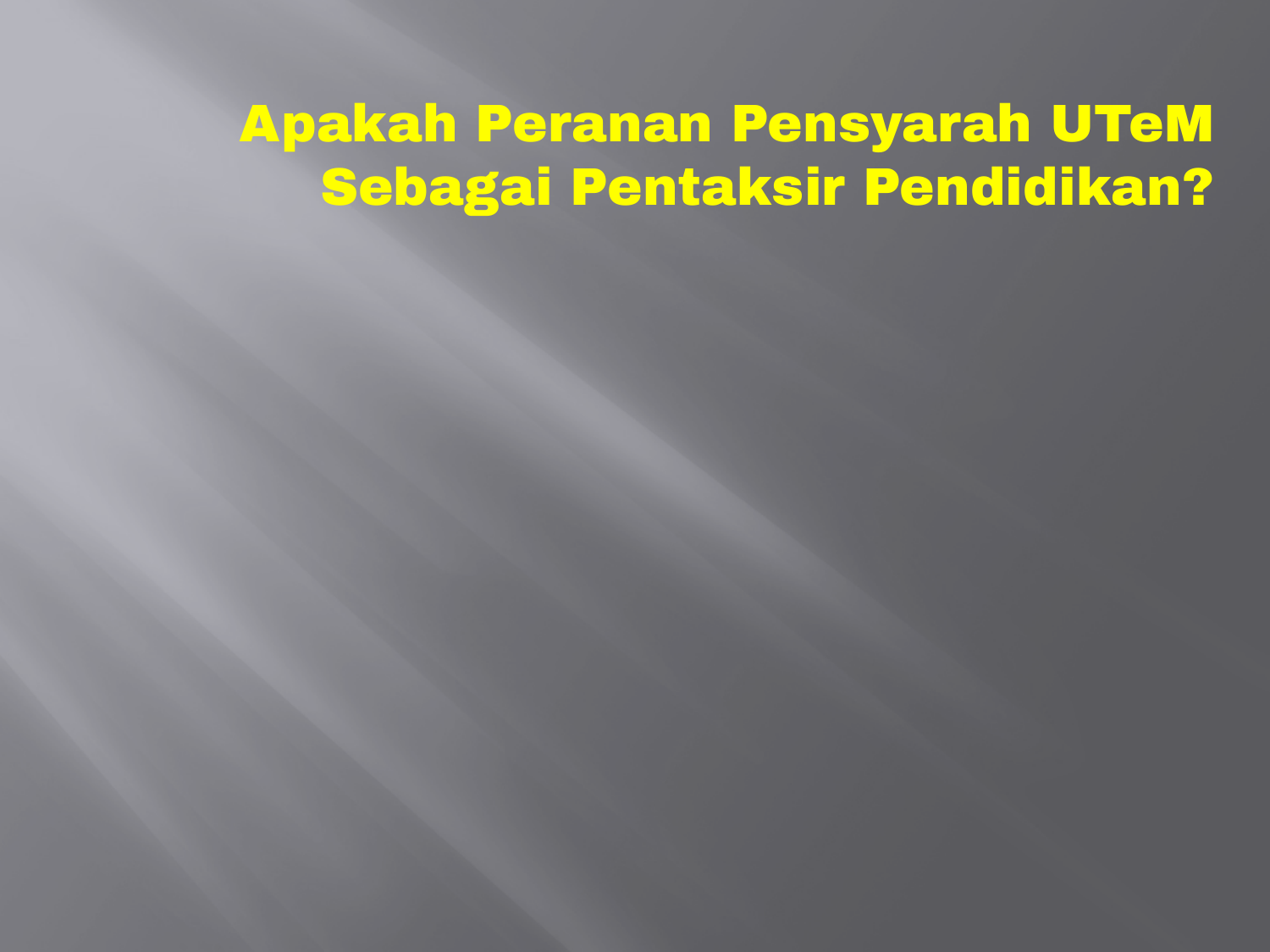

Apakah Peranan Pensyarah UTeM Sebagai Pentaksir Pendidikan?